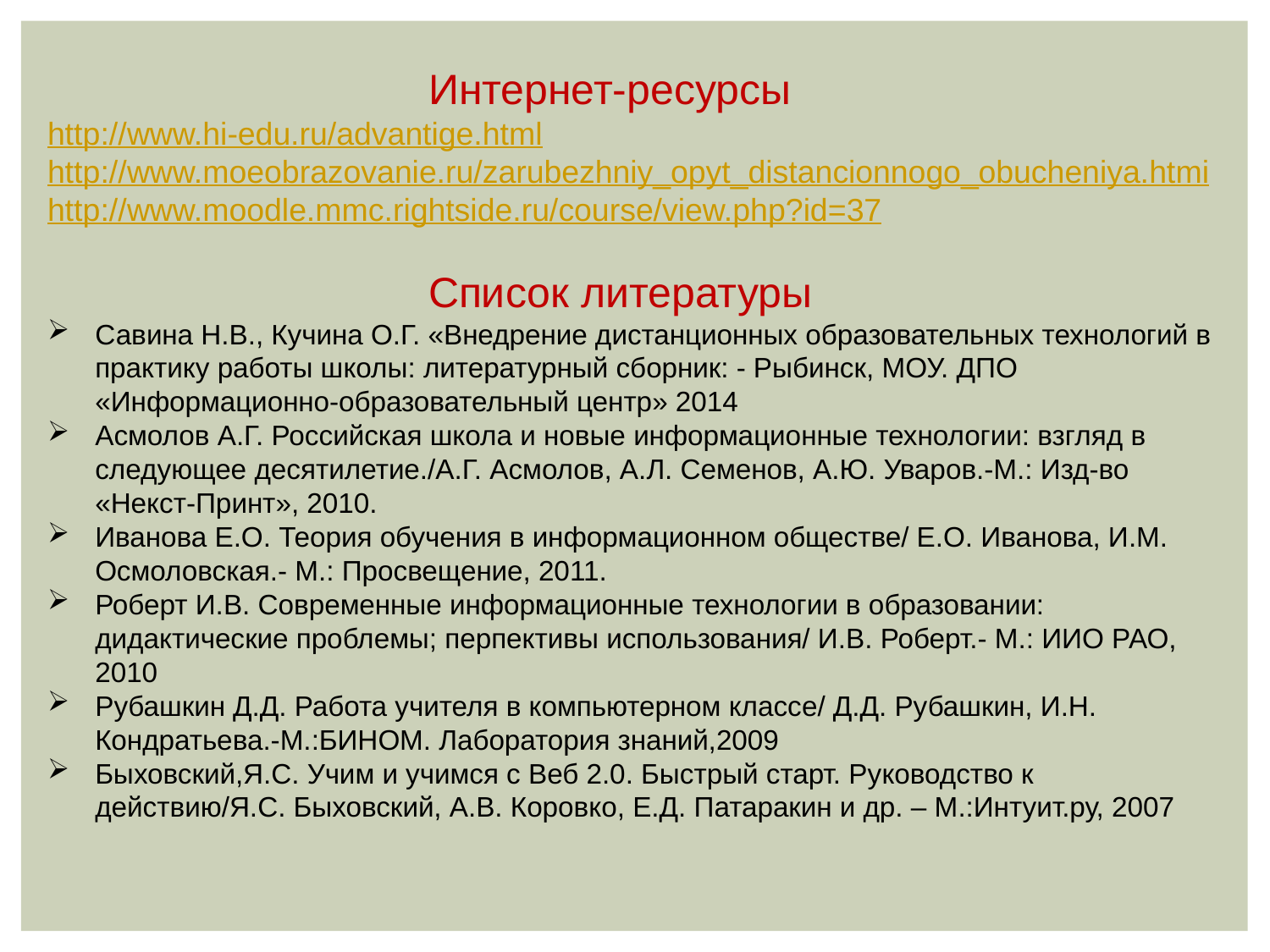

Интернет-ресурсы
http://www.hi-edu.ru/advantige.html
http://www.moeobrazovanie.ru/zarubezhniy_opyt_distancionnogo_obucheniya.htmi
http://www.moodle.mmc.rightside.ru/course/view.php?id=37

			Список литературы
Савина Н.В., Кучина О.Г. «Внедрение дистанционных образовательных технологий в практику работы школы: литературный сборник: - Рыбинск, МОУ. ДПО «Информационно-образовательный центр» 2014
Асмолов А.Г. Российская школа и новые информационные технологии: взгляд в следующее десятилетие./А.Г. Асмолов, А.Л. Семенов, А.Ю. Уваров.-М.: Изд-во «Некст-Принт», 2010.
Иванова Е.О. Теория обучения в информационном обществе/ Е.О. Иванова, И.М. Осмоловская.- М.: Просвещение, 2011.
Роберт И.В. Современные информационные технологии в образовании: дидактические проблемы; перпективы использования/ И.В. Роберт.- М.: ИИО РАО, 2010
Рубашкин Д.Д. Работа учителя в компьютерном классе/ Д.Д. Рубашкин, И.Н. Кондратьева.-М.:БИНОМ. Лаборатория знаний,2009
Быховский,Я.С. Учим и учимся с Веб 2.0. Быстрый старт. Руководство к действию/Я.С. Быховский, А.В. Коровко, Е.Д. Патаракин и др. – М.:Интуит.ру, 2007